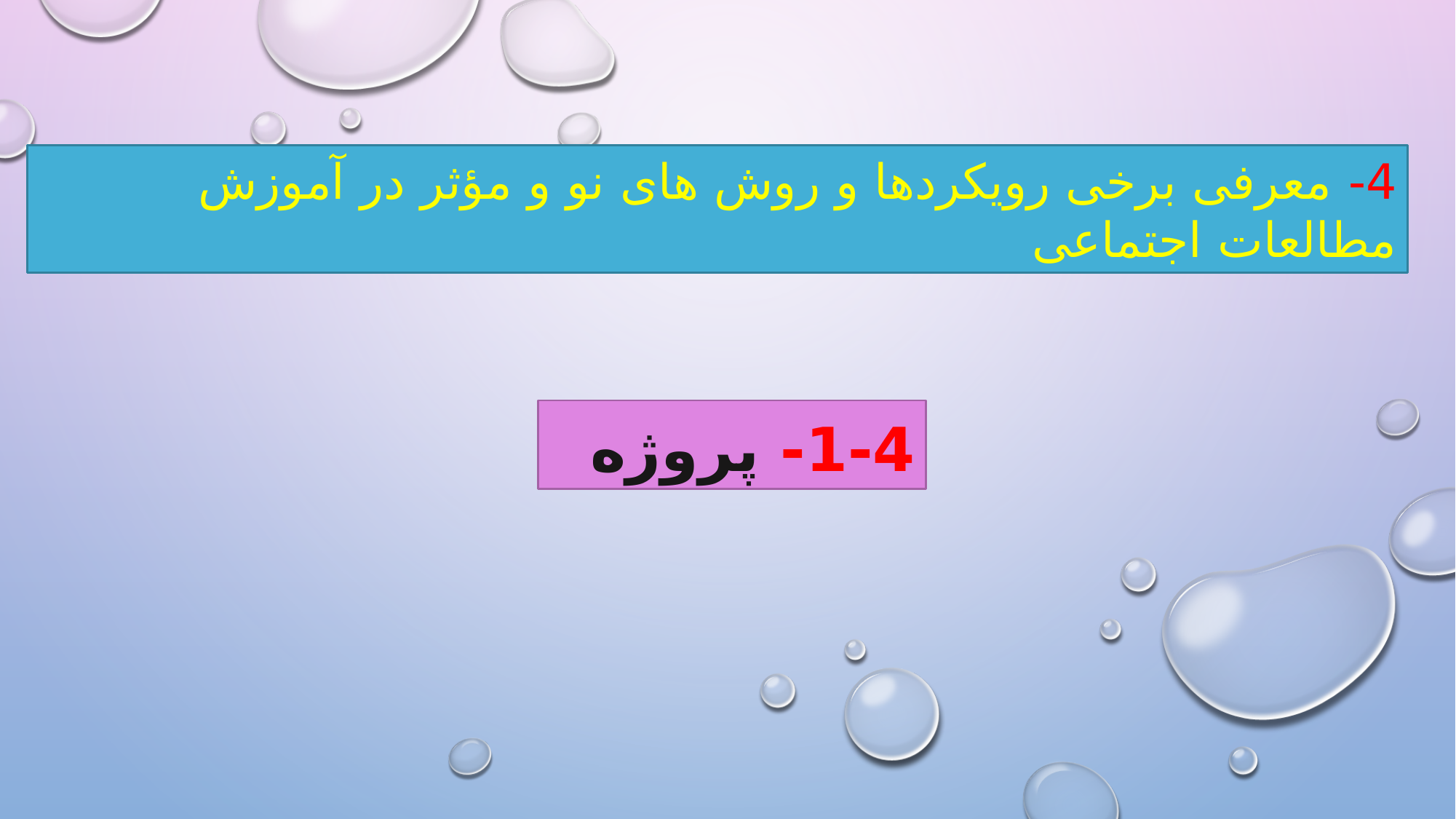

4- معرفی برخی رويکردها و روش های نو و مؤثر در آموزش مطالعات اجتماعی
1-4- پروژه